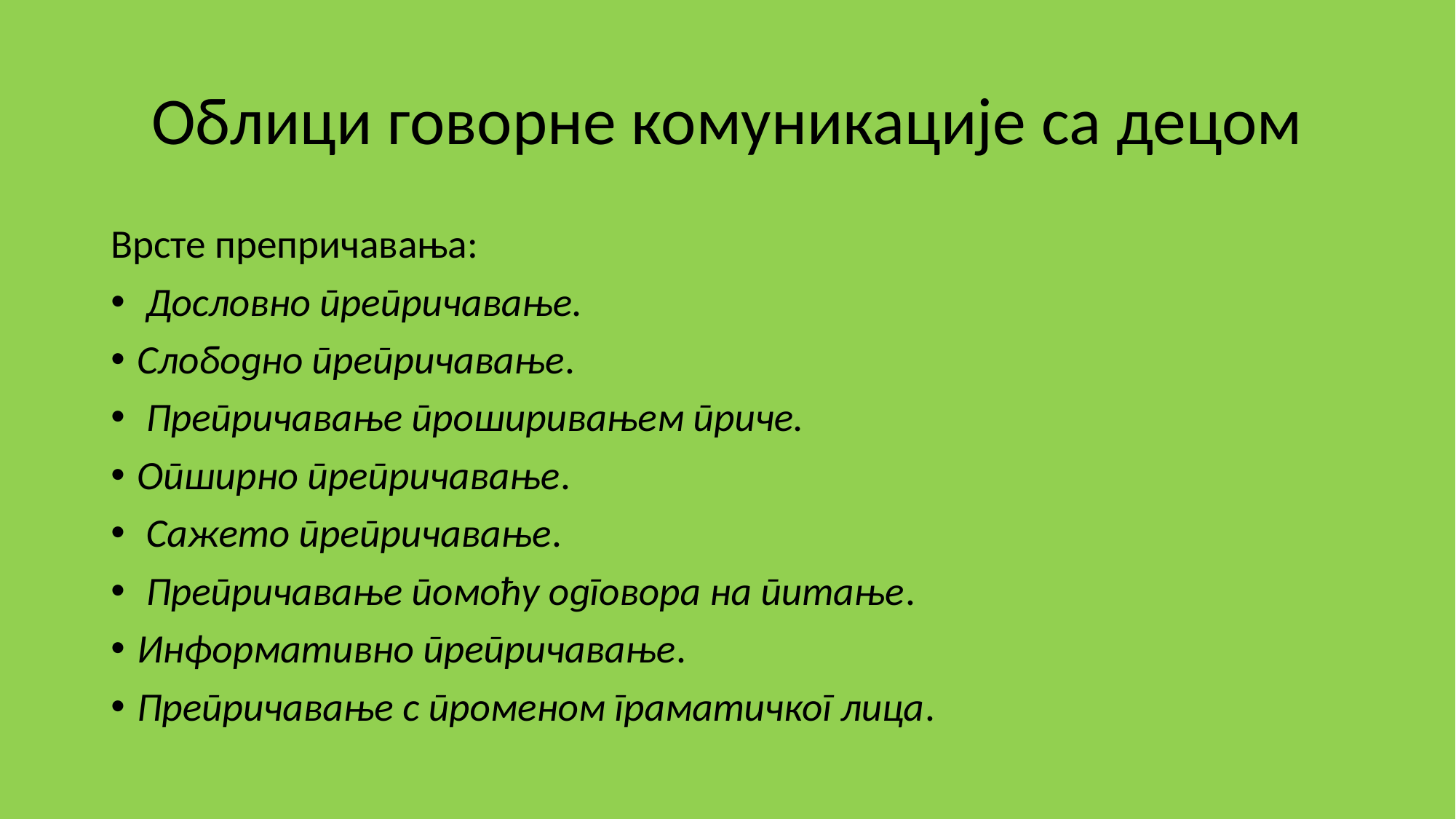

# Облици говорне комуникације са децом
Врсте препричавања:
 Дословно препричавање.
Слободно препричавање.
 Препричавање проширивањем приче.
Опширно препричавање.
 Сажето препричавање.
 Препричавање помоћу одговора на питање.
Информативно препричавање.
Препричавање с променом граматичког лица.